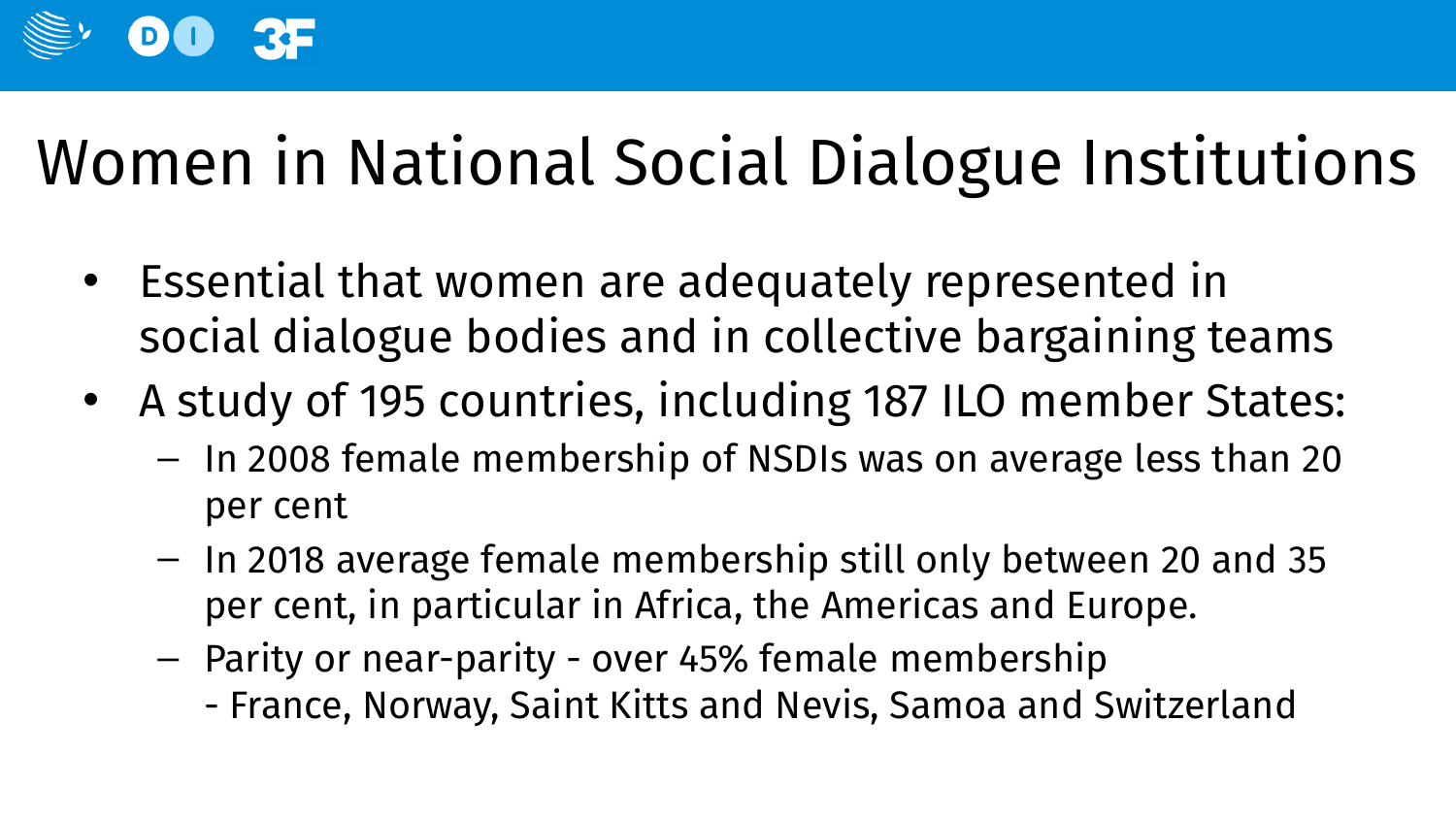

# Women in National Social Dialogue Institutions
Essential that women are adequately represented in social dialogue bodies and in collective bargaining teams
A study of 195 countries, including 187 ILO member States:
In 2008 female membership of NSDIs was on average less than 20 per cent
In 2018 average female membership still only between 20 and 35 per cent, in particular in Africa, the Americas and Europe.
Parity or near-parity - over 45% female membership
- France, Norway, Saint Kitts and Nevis, Samoa and Switzerland